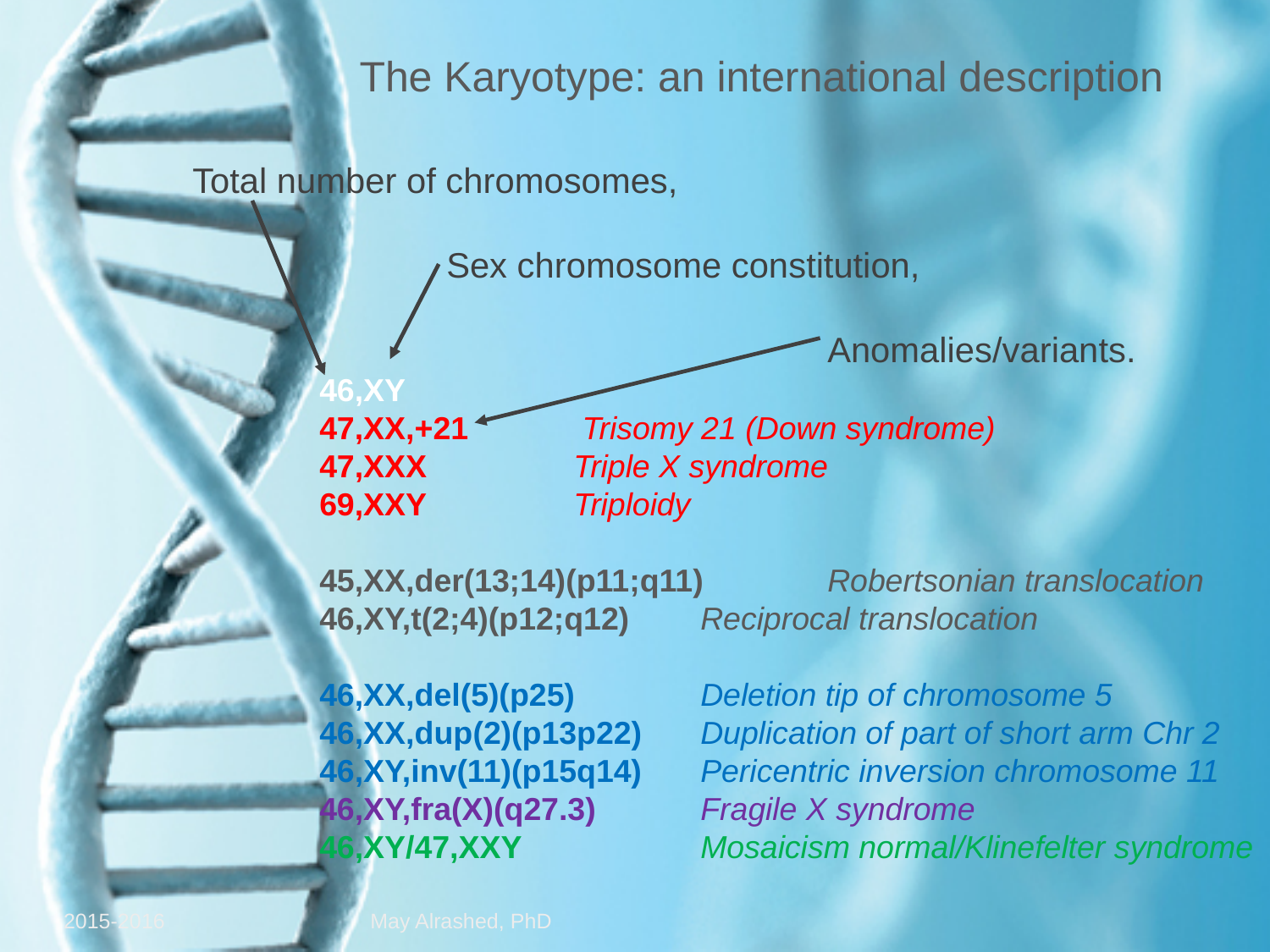

The Karyotype: an international description
Total number of chromosomes,

		Sex chromosome constitution,

					Anomalies/variants.
	46,XY
	47,XX,+21   	 Trisomy 21 (Down syndrome)
	47,XXX         	Triple X syndrome
	69,XXY		Triploidy
	45,XX,der(13;14)(p11;q11)  	Robertsonian translocation
	46,XY,t(2;4)(p12;q12) 	Reciprocal translocation
	46,XX,del(5)(p25)   	Deletion tip of chromosome 5
	46,XX,dup(2)(p13p22)   	Duplication of part of short arm Chr 2
	46,XY,inv(11)(p15q14)   	Pericentric inversion chromosome 11
	46,XY,fra(X)(q27.3)      	Fragile X syndrome
	46,XY/47,XXY           	Mosaicism normal/Klinefelter syndrome

2015-2016
May Alrashed, PhD